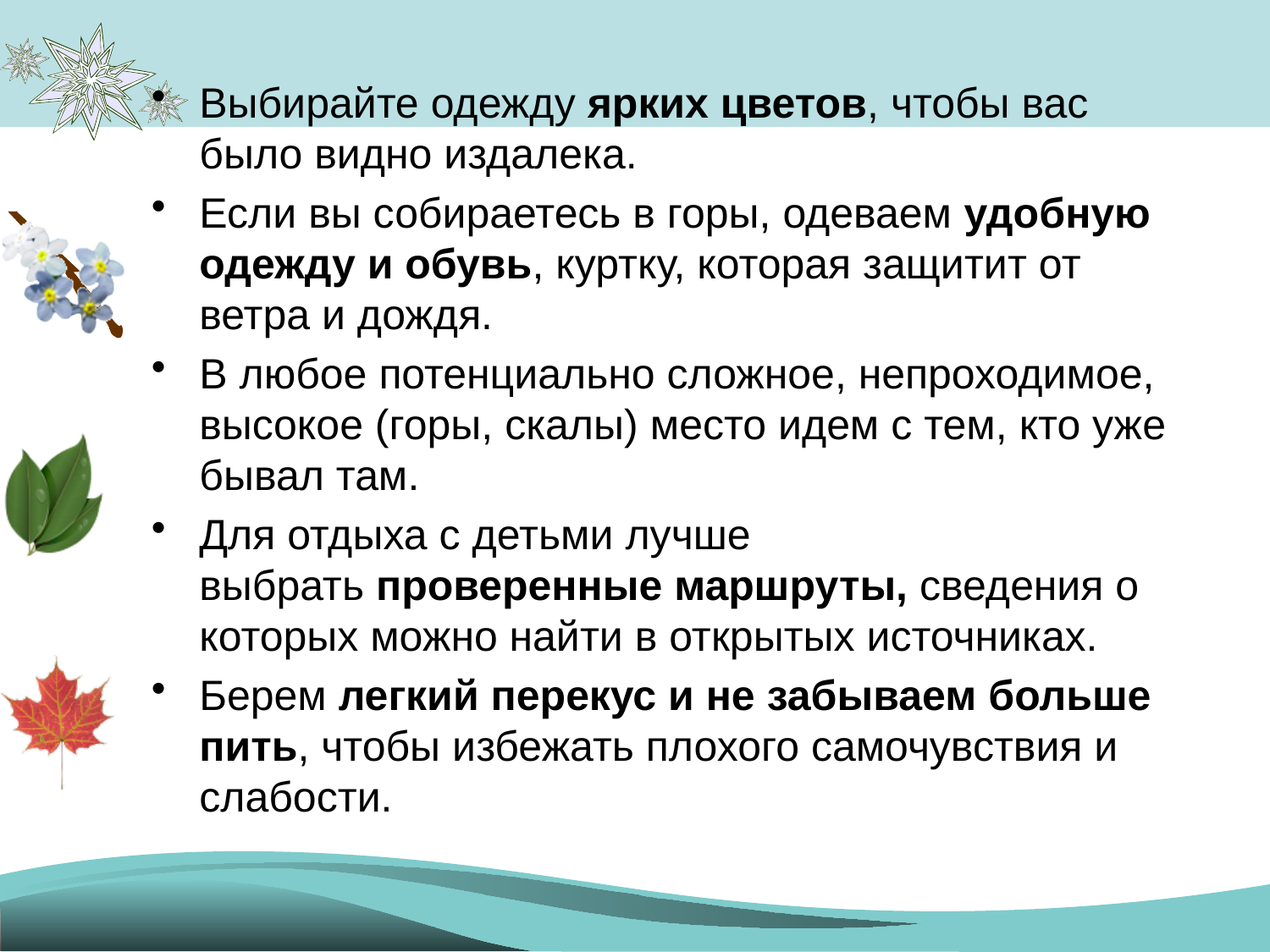

Выбирайте одежду ярких цветов, чтобы вас было видно издалека.
Если вы собираетесь в горы, одеваем удобную одежду и обувь, куртку, которая защитит от ветра и дождя.
В любое потенциально сложное, непроходимое, высокое (горы, скалы) место идем с тем, кто уже бывал там.
Для отдыха с детьми лучше выбрать проверенные маршруты, сведения о которых можно найти в открытых источниках.
Берем легкий перекус и не забываем больше пить, чтобы избежать плохого самочувствия и слабости.